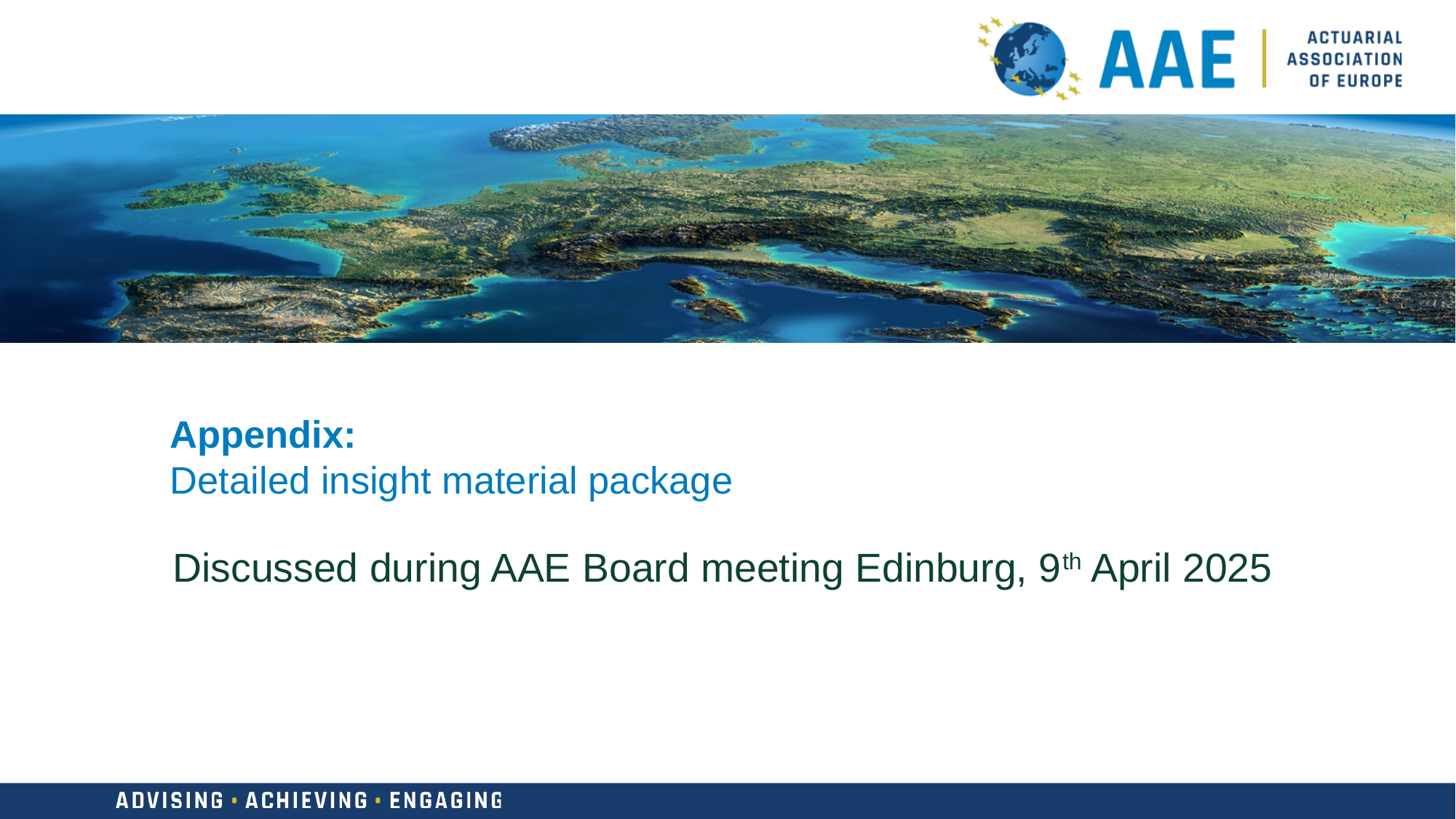

# Appendix: Detailed insight material package
Discussed during AAE Board meeting Edinburg, 9th April 2025